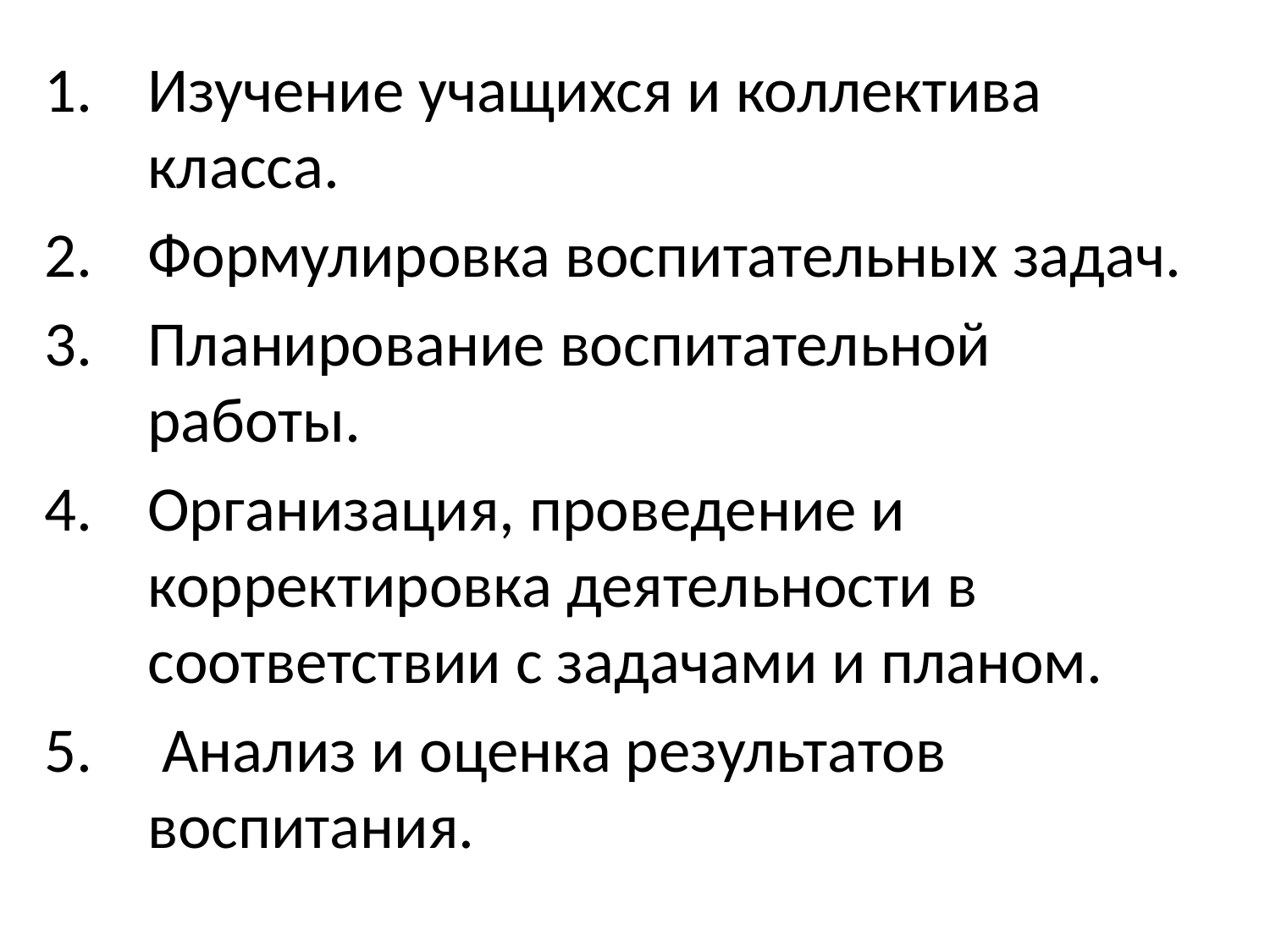

#
Изучение учащихся и коллектива
класса.
Формулировка воспитательных задач.
Планирование воспитательной
работы.
Организация, проведение и
корректировка деятельности в
соответствии с задачами и планом.
 Анализ и оценка результатов
воспитания.